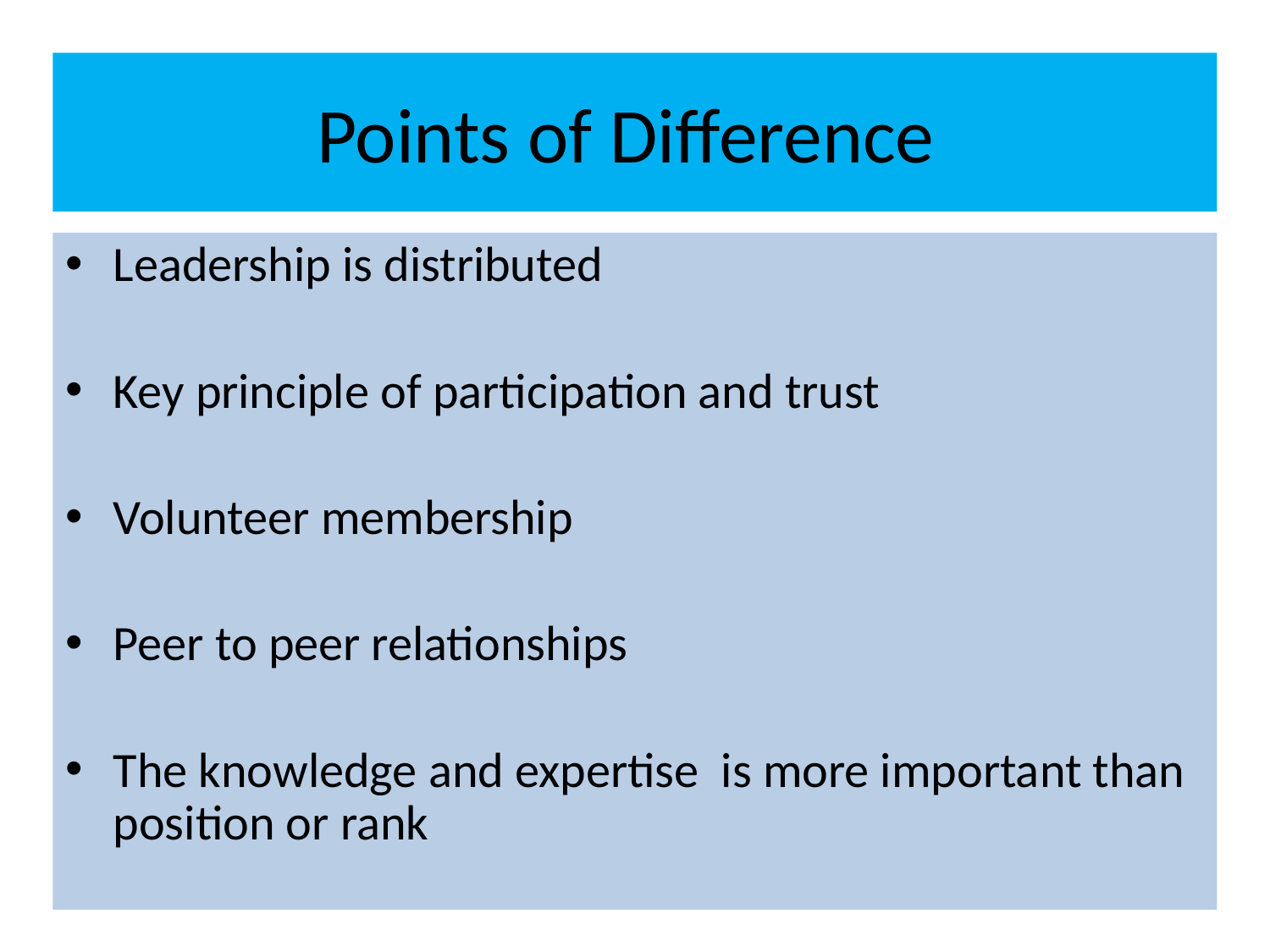

# Points of Difference
Leadership is distributed

Key principle of participation and trust

Volunteer membership

Peer to peer relationships

The knowledge and expertise  is more important than position or rank